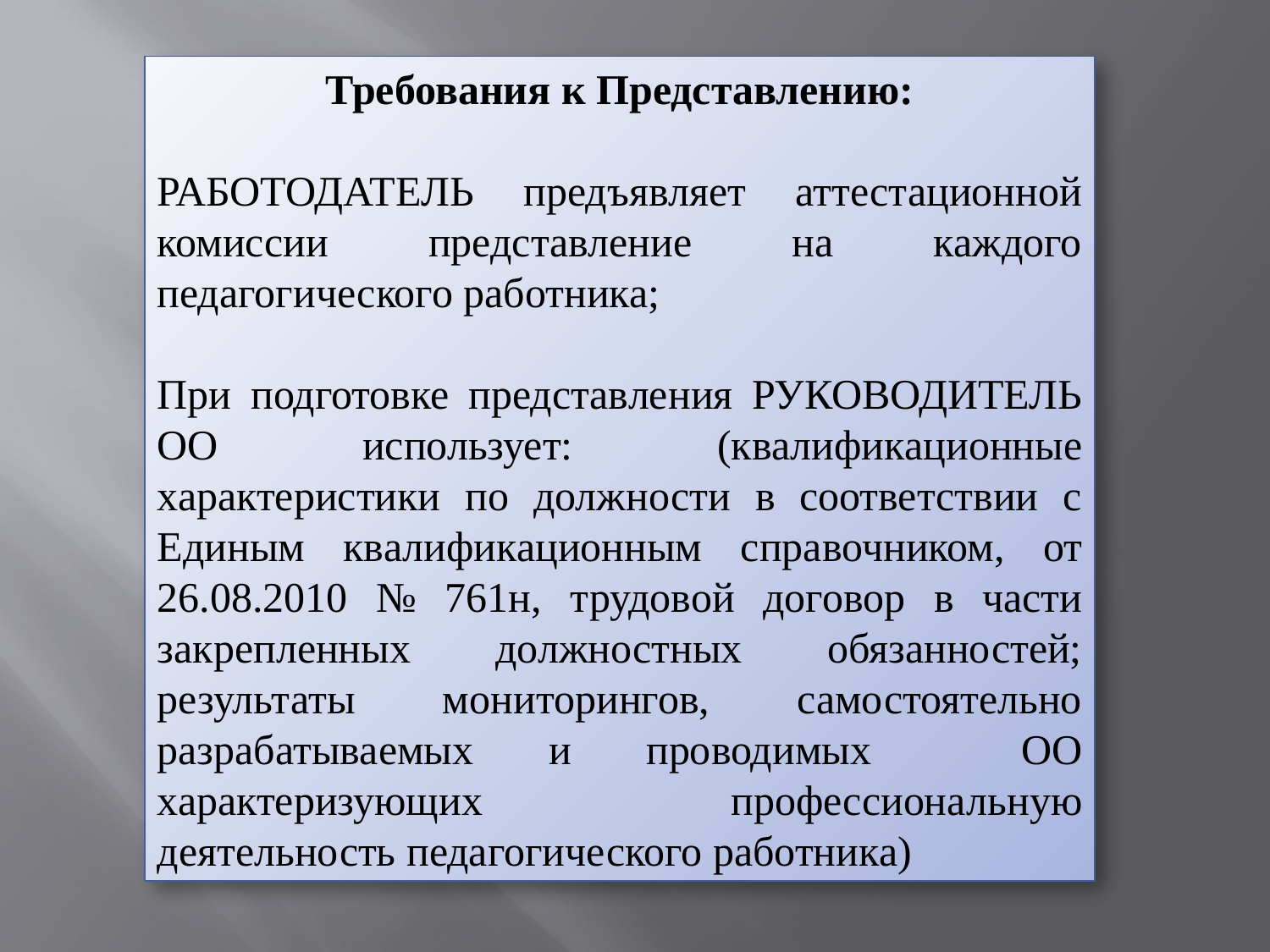

Требования к Представлению:

РАБОТОДАТЕЛЬ предъявляет аттестационной комиссии представление на каждого педагогического работника;

При подготовке представления РУКОВОДИТЕЛЬ ОО использует: (квалификационные характеристики по должности в соответствии с Единым квалификационным справочником, от 26.08.2010 № 761н, трудовой договор в части закрепленных должностных обязанностей; результаты мониторингов, самостоятельно разрабатываемых и проводимых  ОО характеризующих профессиональную деятельность педагогического работника)